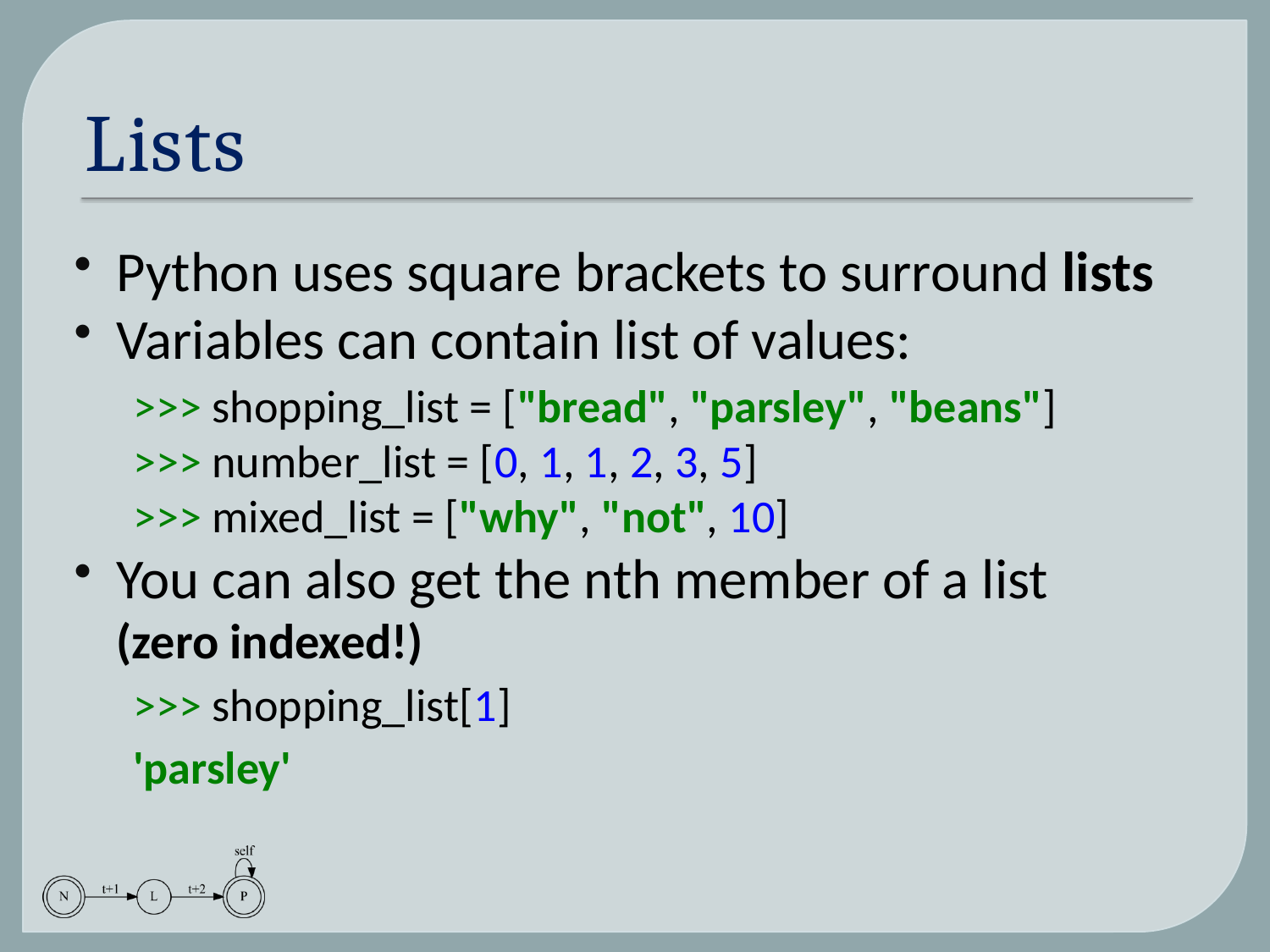

# Lists
Python uses square brackets to surround lists
Variables can contain list of values:
>>> shopping_list = ["bread", "parsley", "beans"]
>>> number_list = [0, 1, 1, 2, 3, 5]
>>> mixed_list = ["why", "not", 10]
You can also get the nth member of a list
(zero indexed!)
>>> shopping_list[1]
'parsley'